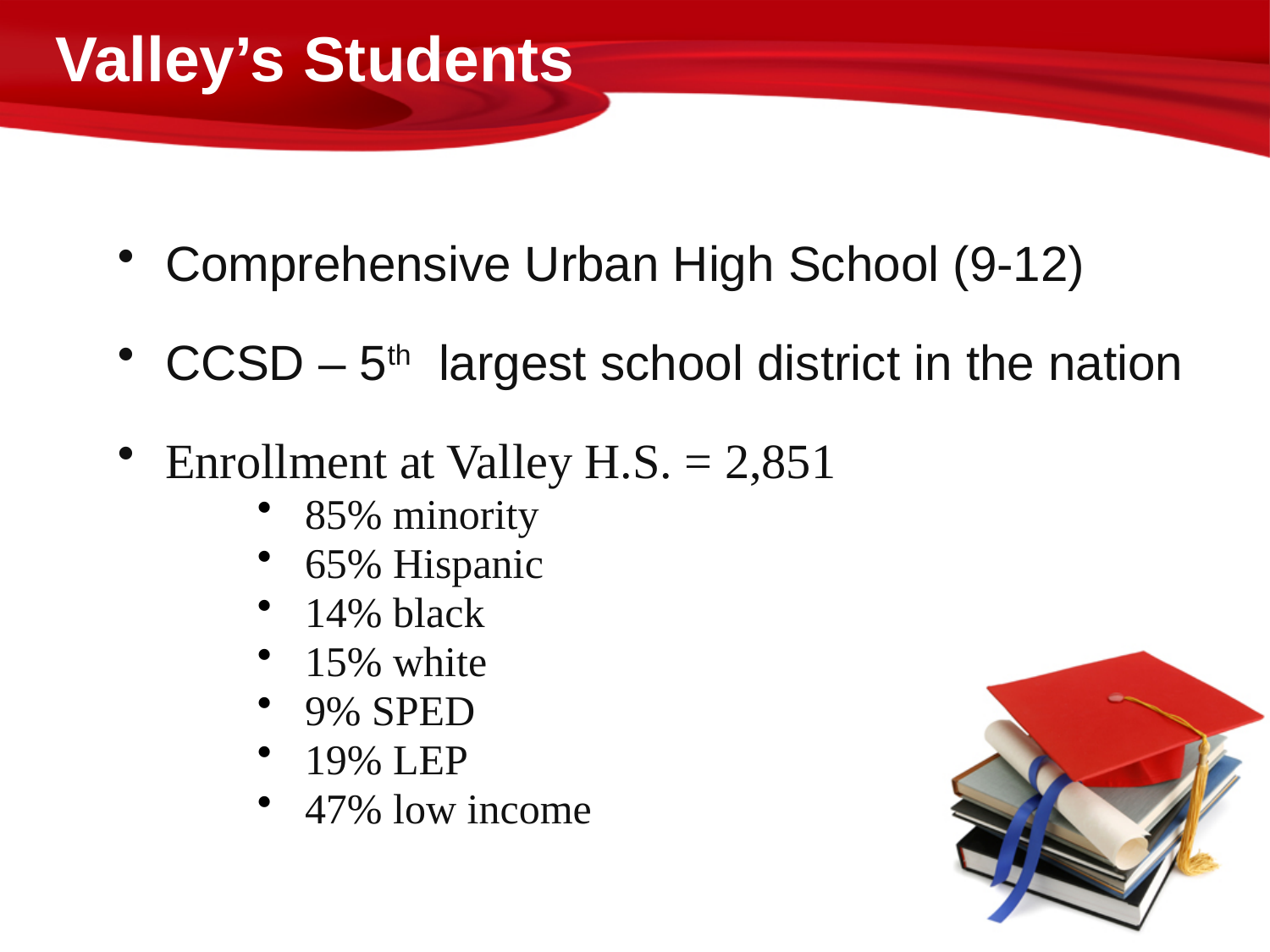

# Valley’s Students
Comprehensive Urban High School (9-12)
CCSD – 5th  largest school district in the nation
Enrollment at Valley H.S. = 2,851
85% minority
65% Hispanic
14% black
15% white
9% SPED
19% LEP
47% low income